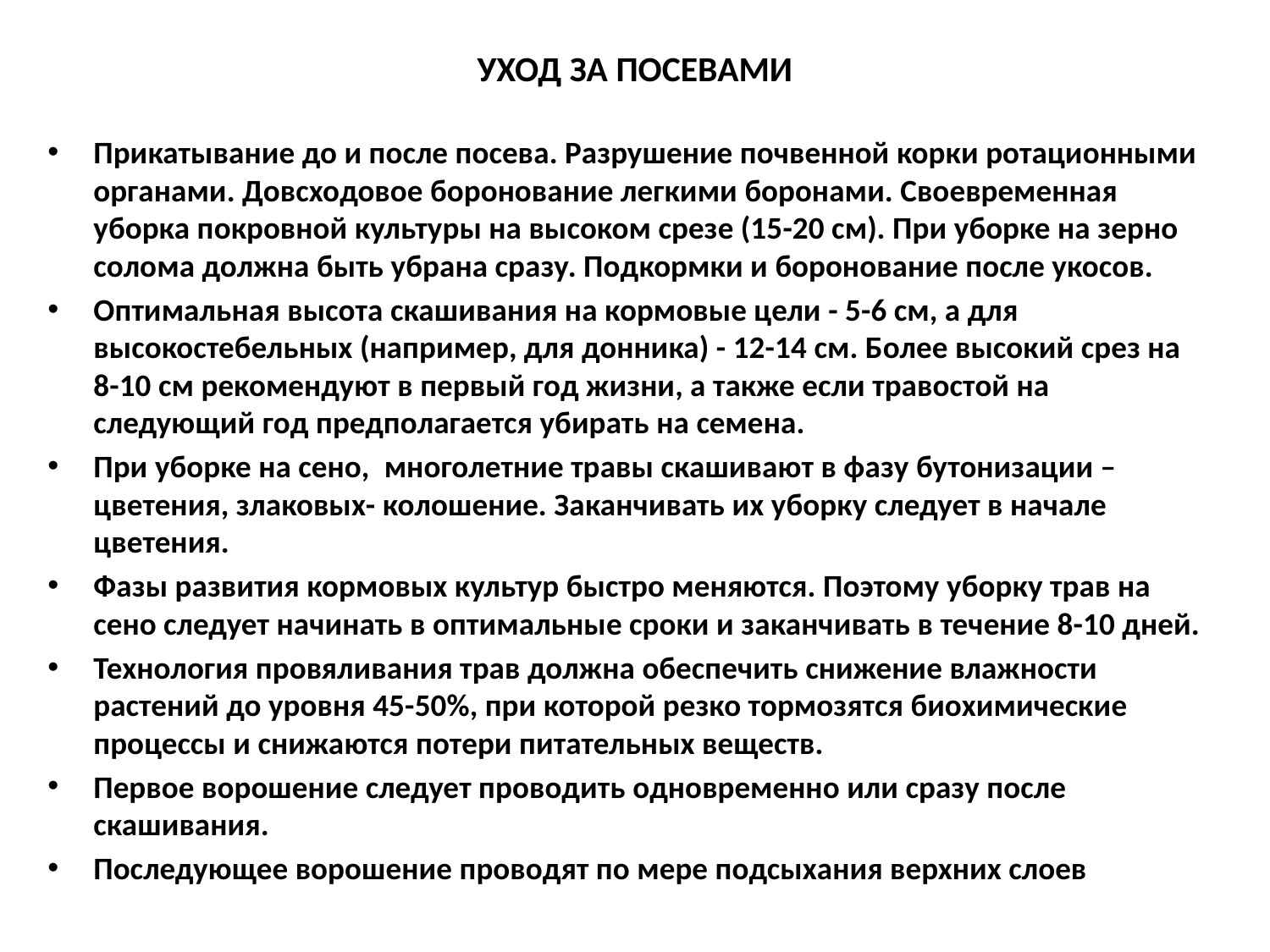

# УХОД ЗА ПОСЕВАМИ
Прикатывание до и после посева. Разрушение почвенной корки ротационными органами. Довсходовое боронование легкими боронами. Своевременная уборка покровной культуры на высоком срезе (15-20 см). При уборке на зерно солома должна быть убрана сразу. Подкормки и боронование после укосов.
Оптимальная высота скашивания на кормовые цели - 5-6 см, а для высокостебельных (например, для донника) - 12-14 см. Более высокий срез на 8-10 см рекомендуют в первый год жизни, а также если травостой на следующий год предполагается убирать на семена.
При уборке на сено,  многолетние травы скашивают в фазу бутонизации – цветения, злаковых- колошение. Заканчивать их уборку следует в начале цветения.
Фазы развития кормовых культур быстро меняются. Поэтому уборку трав на сено следует начинать в оптимальные сроки и заканчивать в течение 8-10 дней.
Технология провяливания трав должна обеспечить снижение влажности растений до уровня 45-50%, при которой резко тормозятся биохимические процессы и снижаются потери питательных веществ.
Первое ворошение следует проводить одновременно или сразу после скашивания.
Последующее ворошение проводят по мере подсыхания верхних слоев